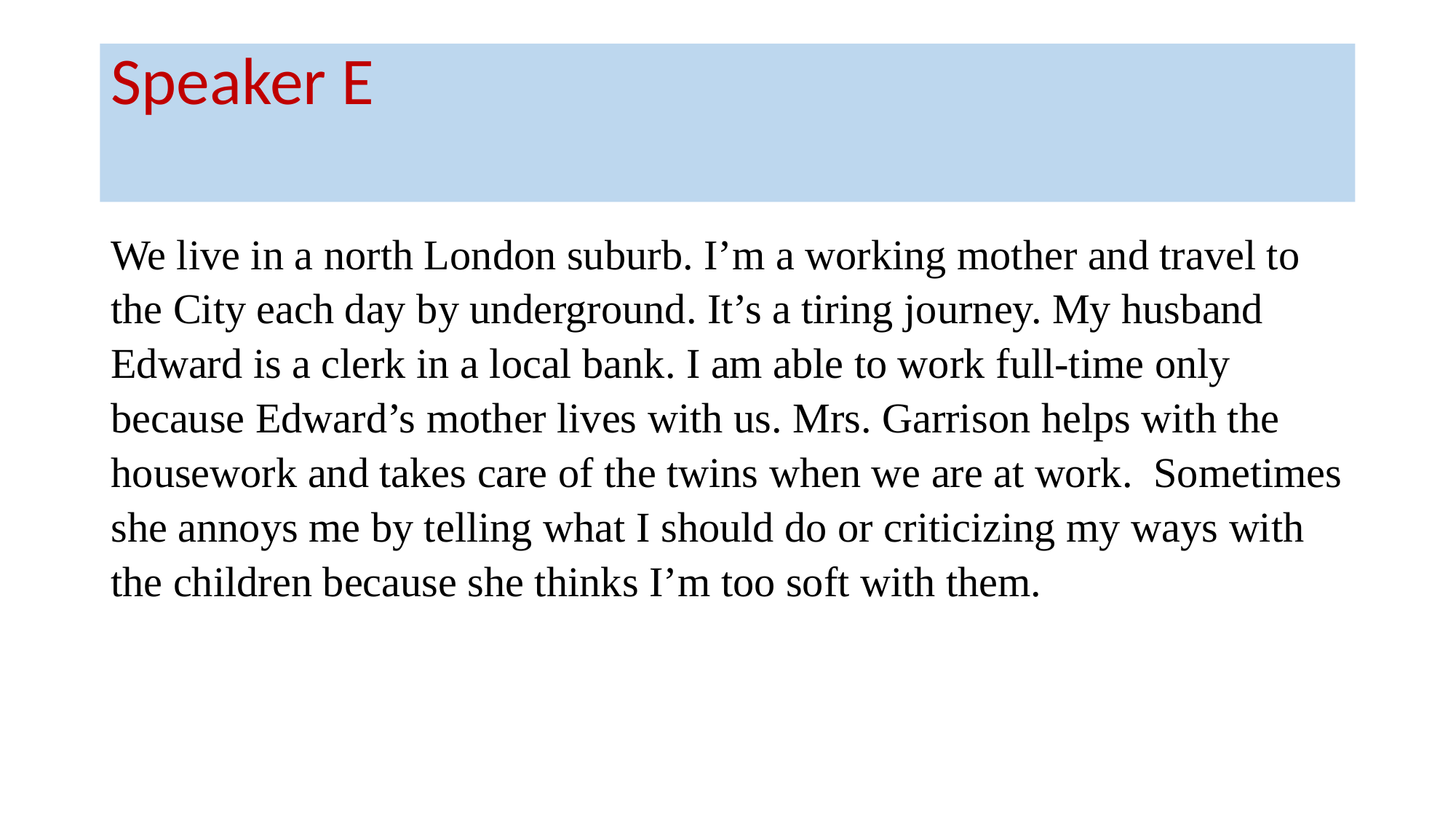

# Speaker E
We live in a north London suburb. I’m a working mother and travel to the City each day by underground. It’s a tiring journey. My husband Edward is a clerk in a local bank. I am able to work full-time only because Edward’s mother lives with us. Mrs. Garrison helps with the housework and takes care of the twins when we are at work.  Sometimes she annoys me by telling what I should do or criticizing my ways with the children because she thinks I’m too soft with them.